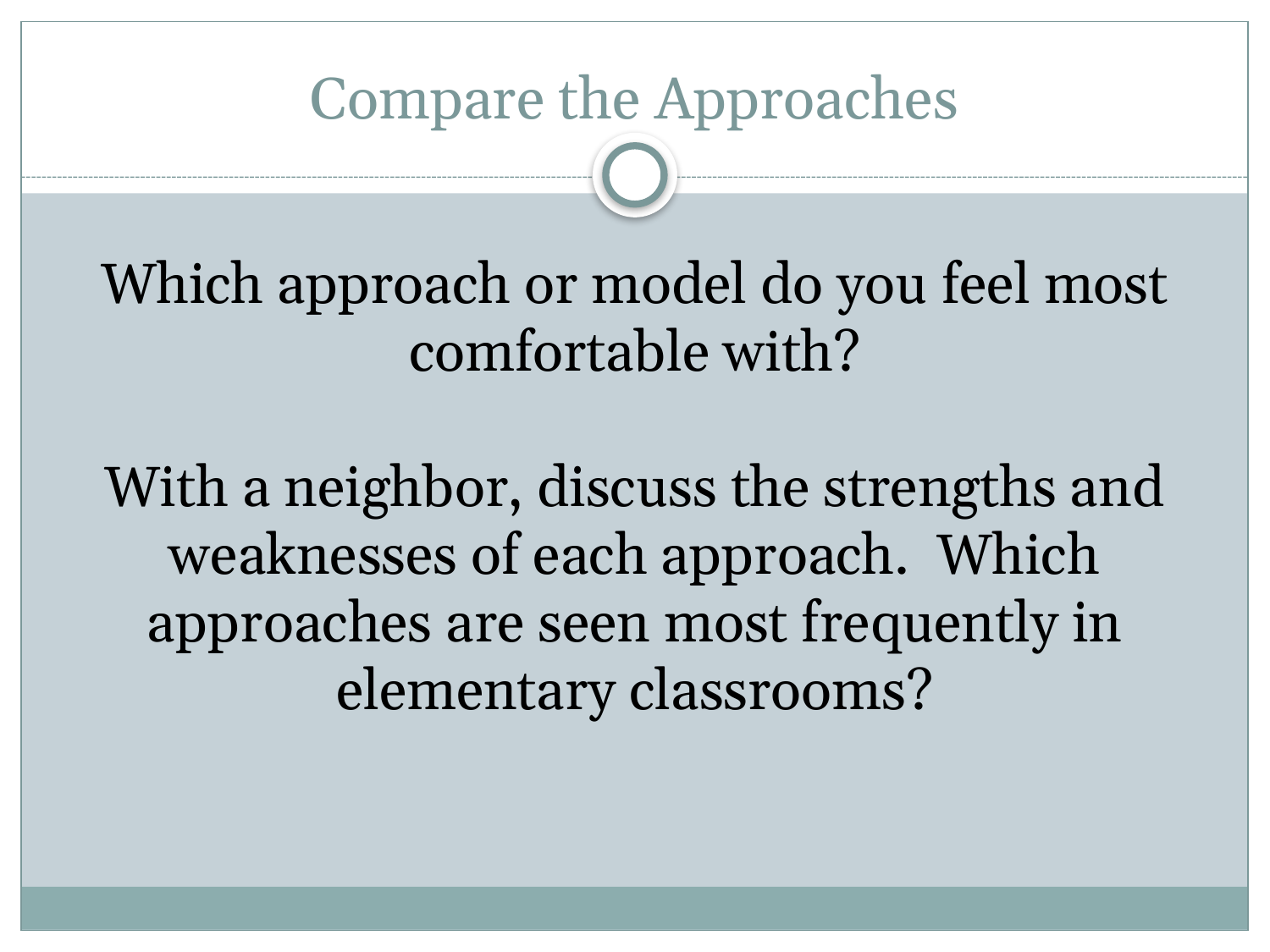

# Compare the Approaches

Which approach or model do you feel most comfortable with?

With a neighbor, discuss the strengths and weaknesses of each approach.  Which approaches are seen most frequently in elementary classrooms?